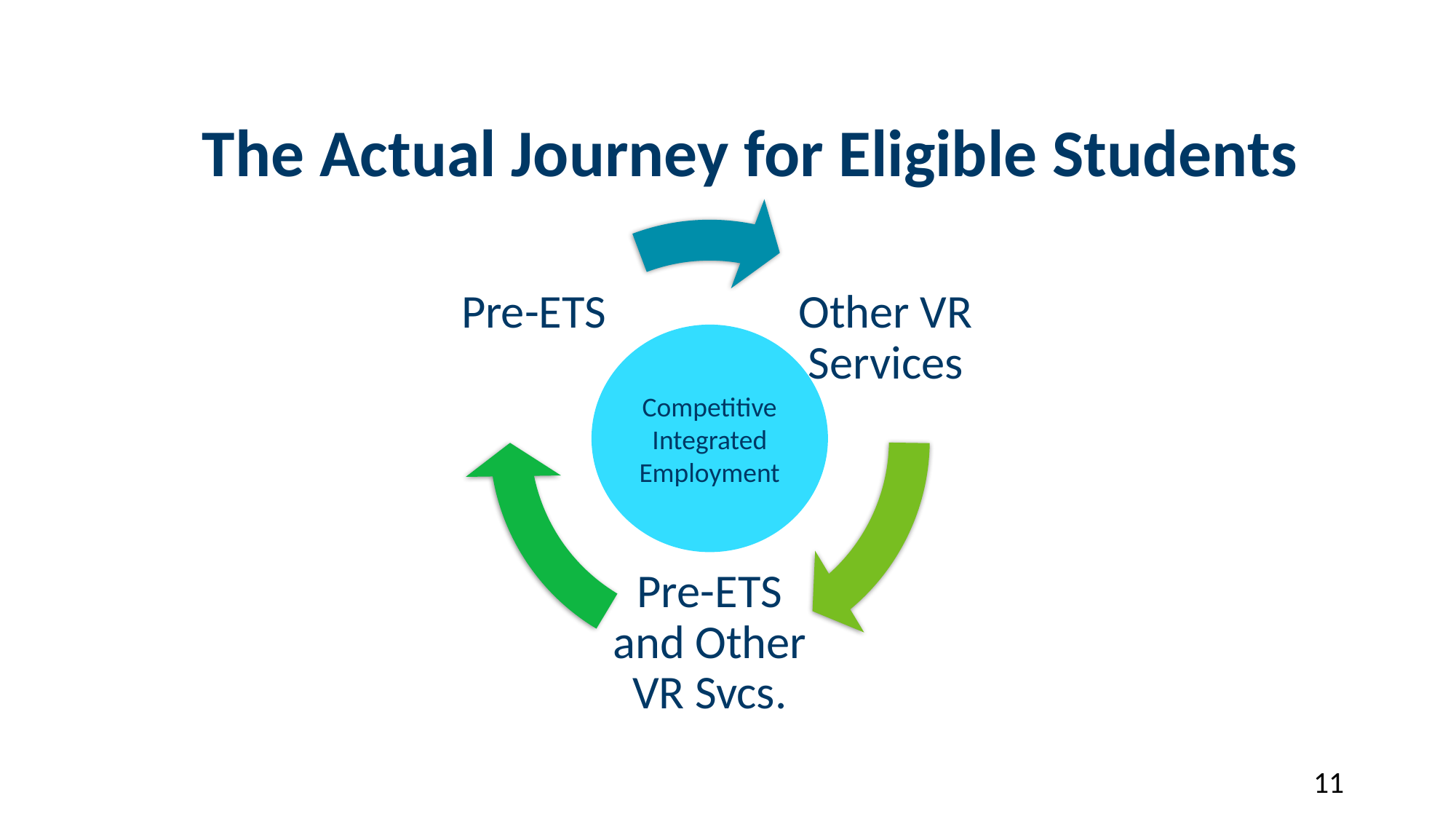

The Actual Journey for Eligible Students
Other VR Services
Pre-ETS and Other VR Svcs.
Pre-ETS
Competitive Integrated Employment
11